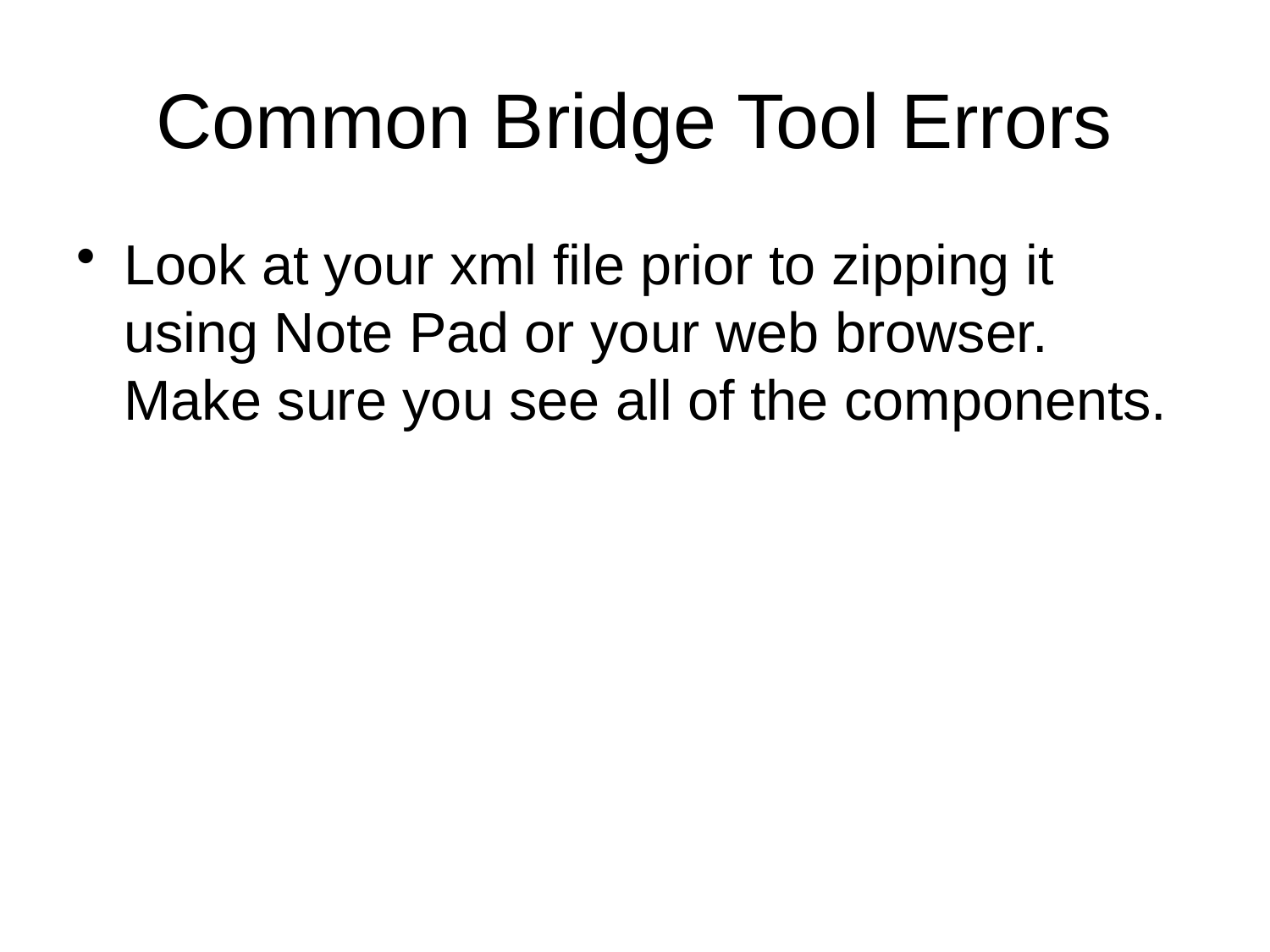

# Common Bridge Tool Errors
Look at your xml file prior to zipping it using Note Pad or your web browser.  Make sure you see all of the components.